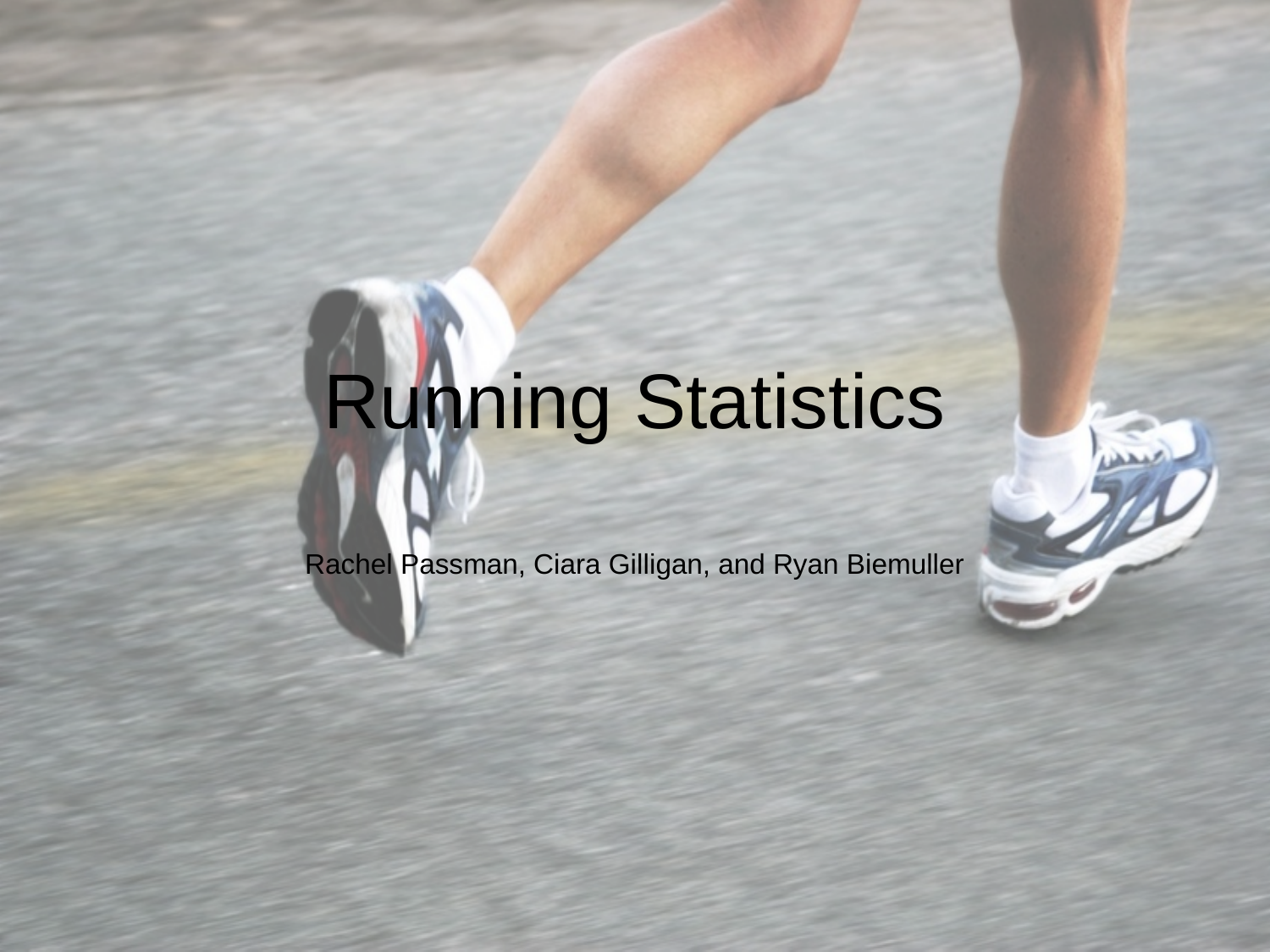

# Running Statistics
Rachel Passman, Ciara Gilligan, and Ryan Biemuller